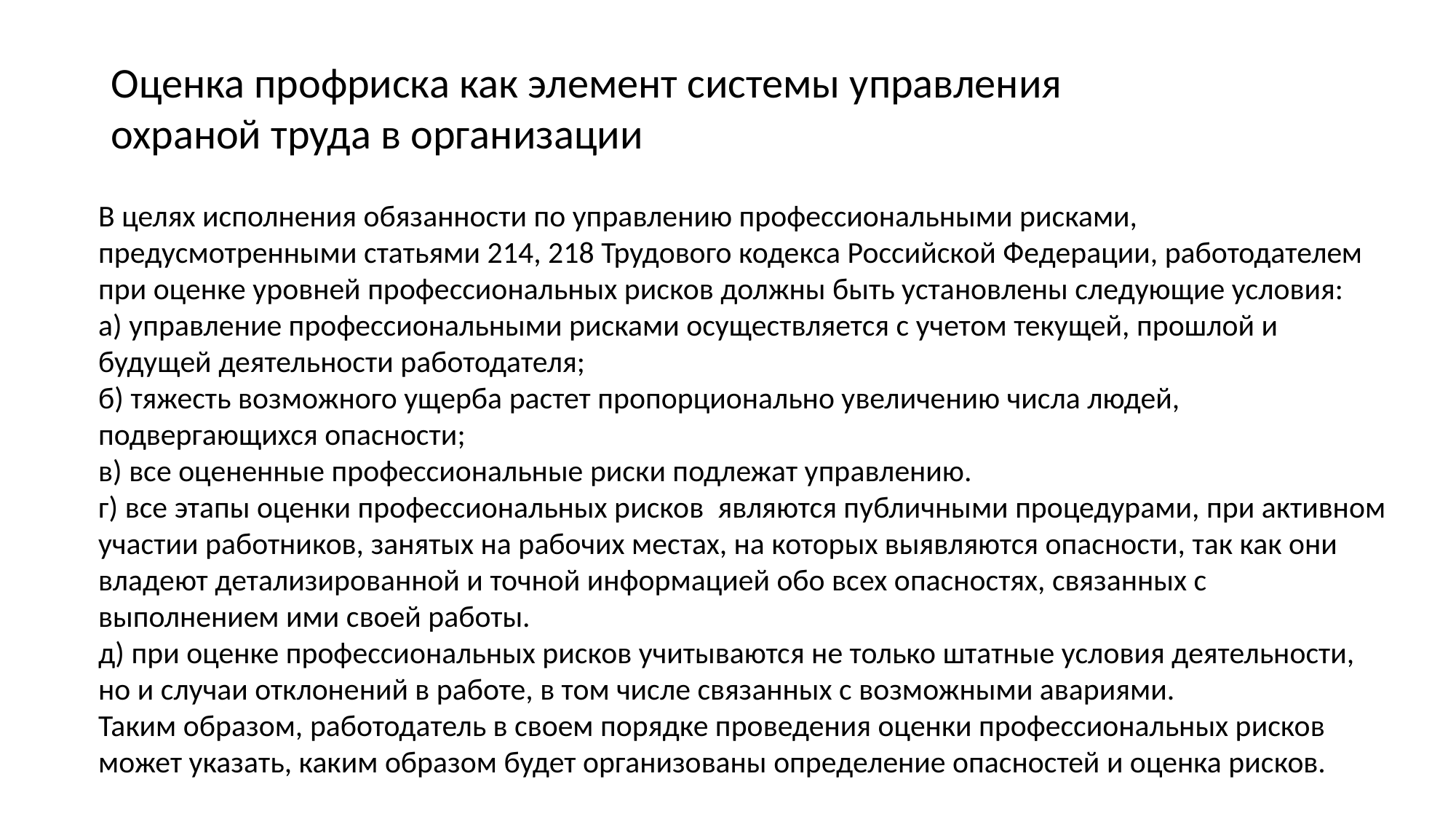

Оценка профриска как элемент системы управления охраной труда в организации

В целях исполнения обязанности по управлению профессиональными рисками, предусмотренными статьями 214, 218 Трудового кодекса Российской Федерации, работодателем при оценке уровней профессиональных рисков должны быть установлены следующие условия:
а) управление профессиональными рисками осуществляется с учетом текущей, прошлой и будущей деятельности работодателя;
б) тяжесть возможного ущерба растет пропорционально увеличению числа людей, подвергающихся опасности;
в) все оцененные профессиональные риски подлежат управлению.
г) все этапы оценки профессиональных рисков  являются публичными процедурами, при активном участии работников, занятых на рабочих местах, на которых выявляются опасности, так как они владеют детализированной и точной информацией обо всех опасностях, связанных с выполнением ими своей работы.
д) при оценке профессиональных рисков учитываются не только штатные условия деятельности, но и случаи отклонений в работе, в том числе связанных с возможными авариями.
Таким образом, работодатель в своем порядке проведения оценки профессиональных рисков может указать, каким образом будет организованы определение опасностей и оценка рисков.